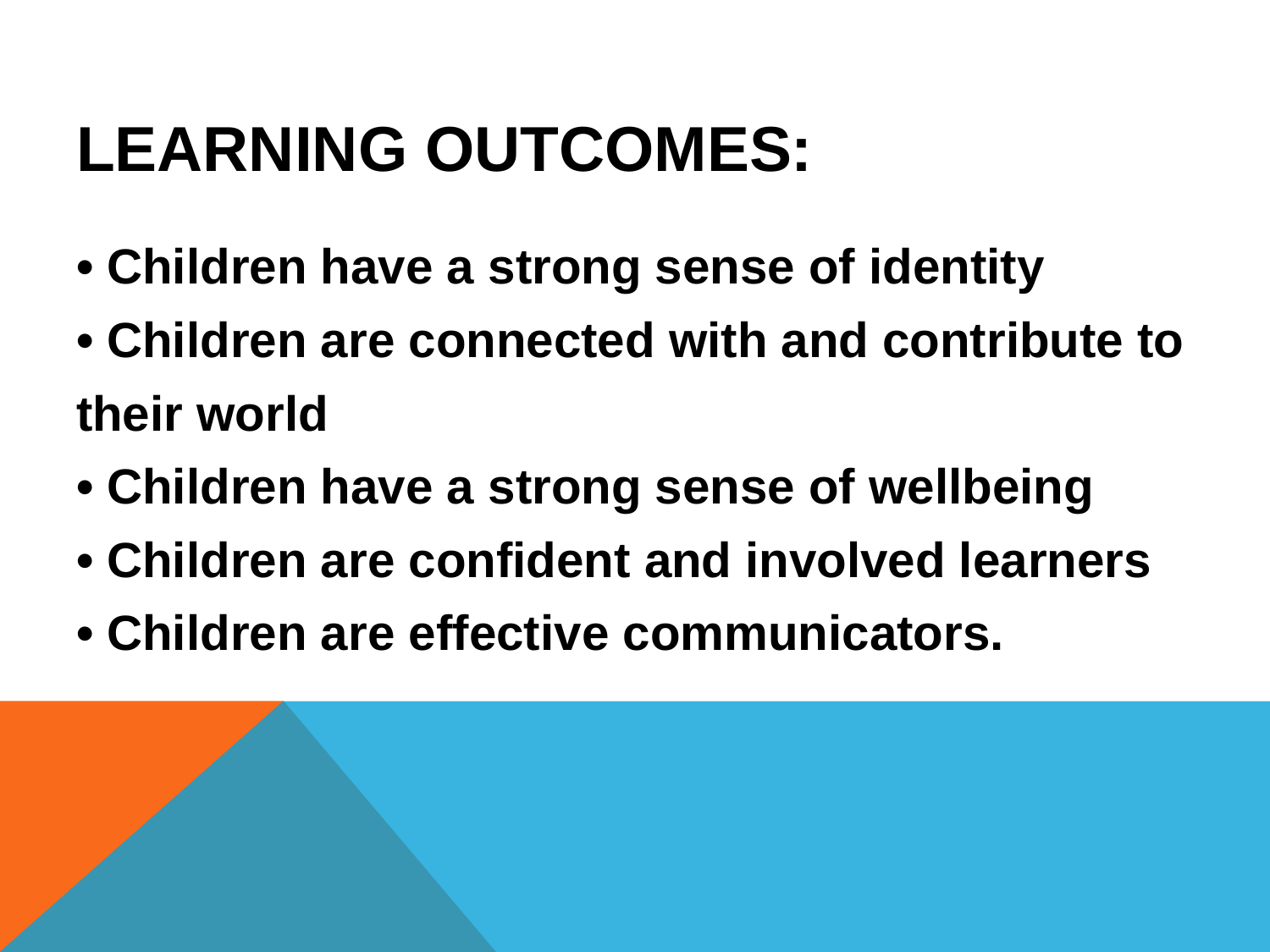

# Learning Outcomes:
• Children have a strong sense of identity
• Children are connected with and contribute to
their world
• Children have a strong sense of wellbeing
• Children are confident and involved learners
• Children are effective communicators.